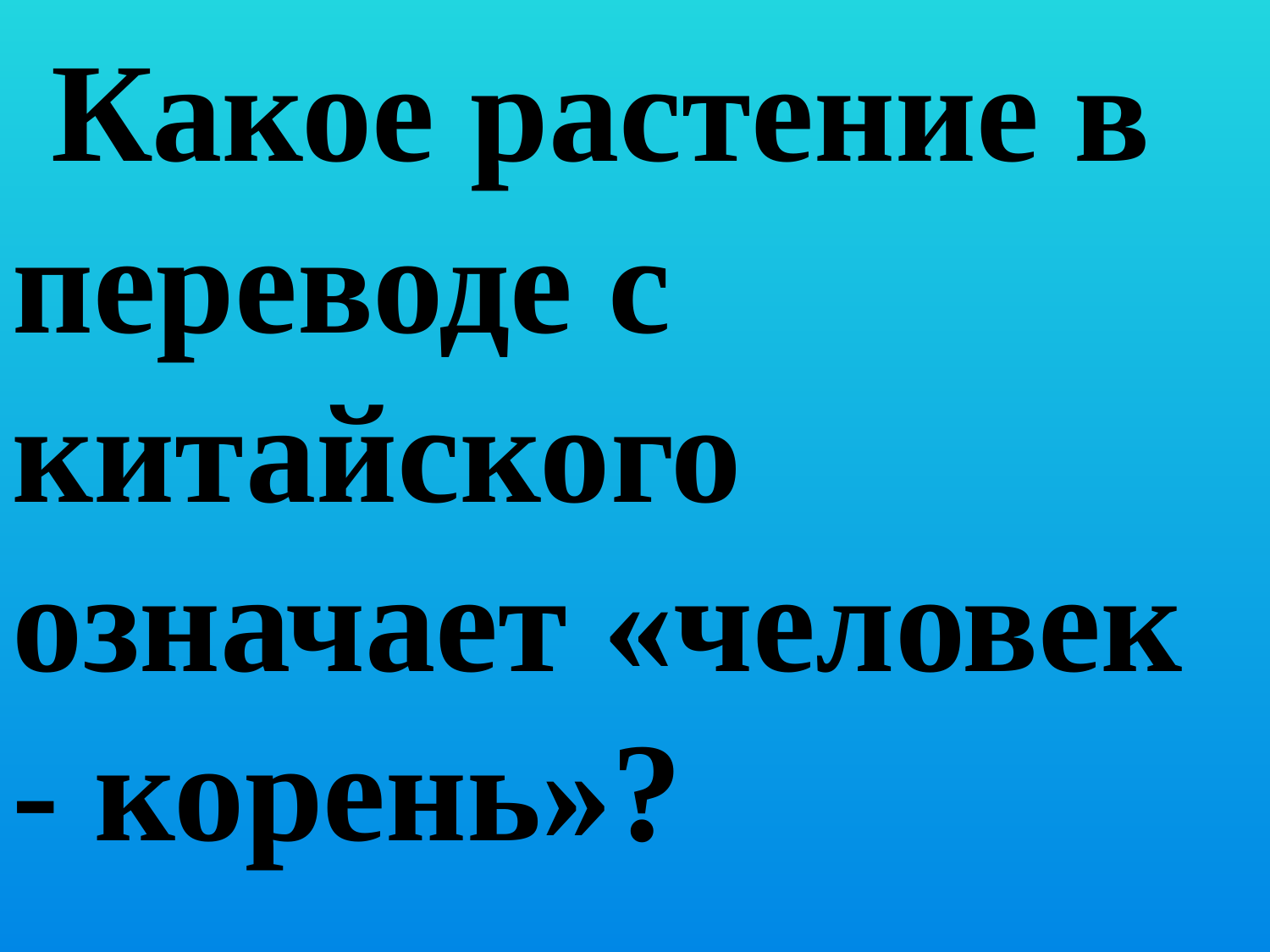

Какое растение в переводе с китайского означает «человек - корень»?